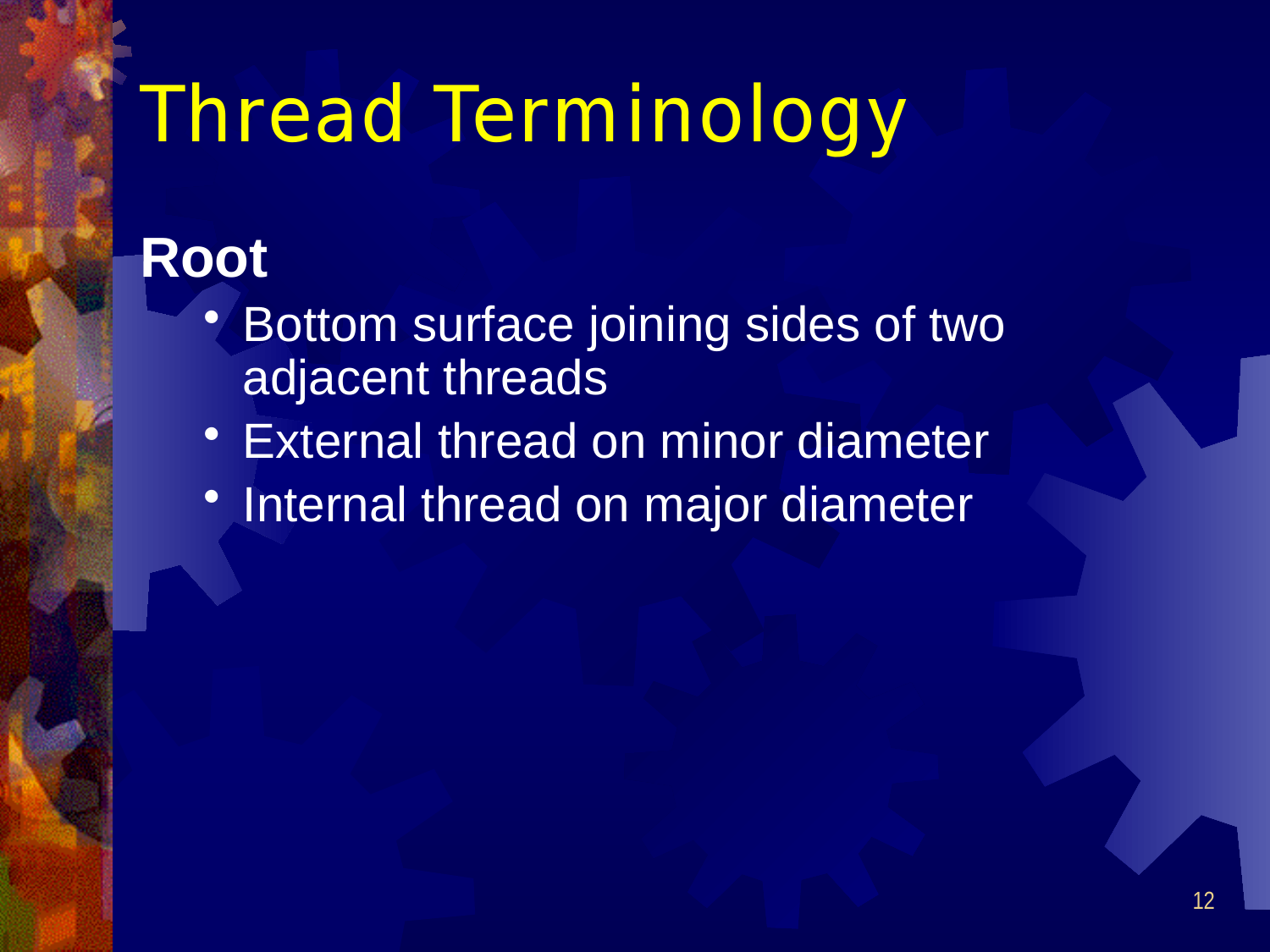

# Thread Terminology
Root
Bottom surface joining sides of two adjacent threads
External thread on minor diameter
Internal thread on major diameter
12